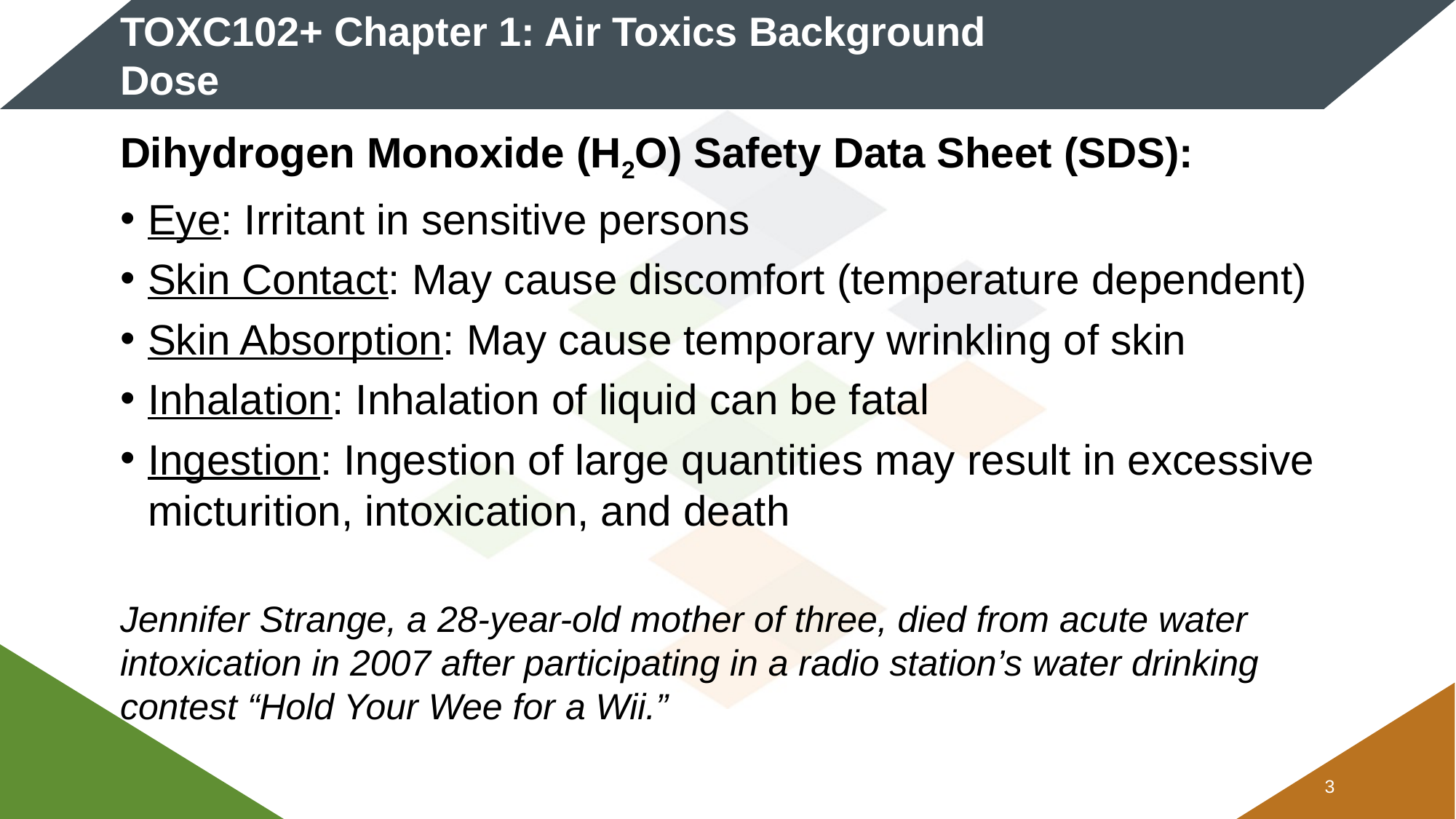

# TOXC102+ Chapter 1: Air Toxics Background Dose
Dihydrogen Monoxide (H2O) Safety Data Sheet (SDS):
Eye: Irritant in sensitive persons
Skin Contact: May cause discomfort (temperature dependent)
Skin Absorption: May cause temporary wrinkling of skin
Inhalation: Inhalation of liquid can be fatal
Ingestion: Ingestion of large quantities may result in excessive micturition, intoxication, and death

Jennifer Strange, a 28-year-old mother of three, died from acute water intoxication in 2007 after participating in a radio station’s water drinking contest “Hold Your Wee for a Wii.”
3